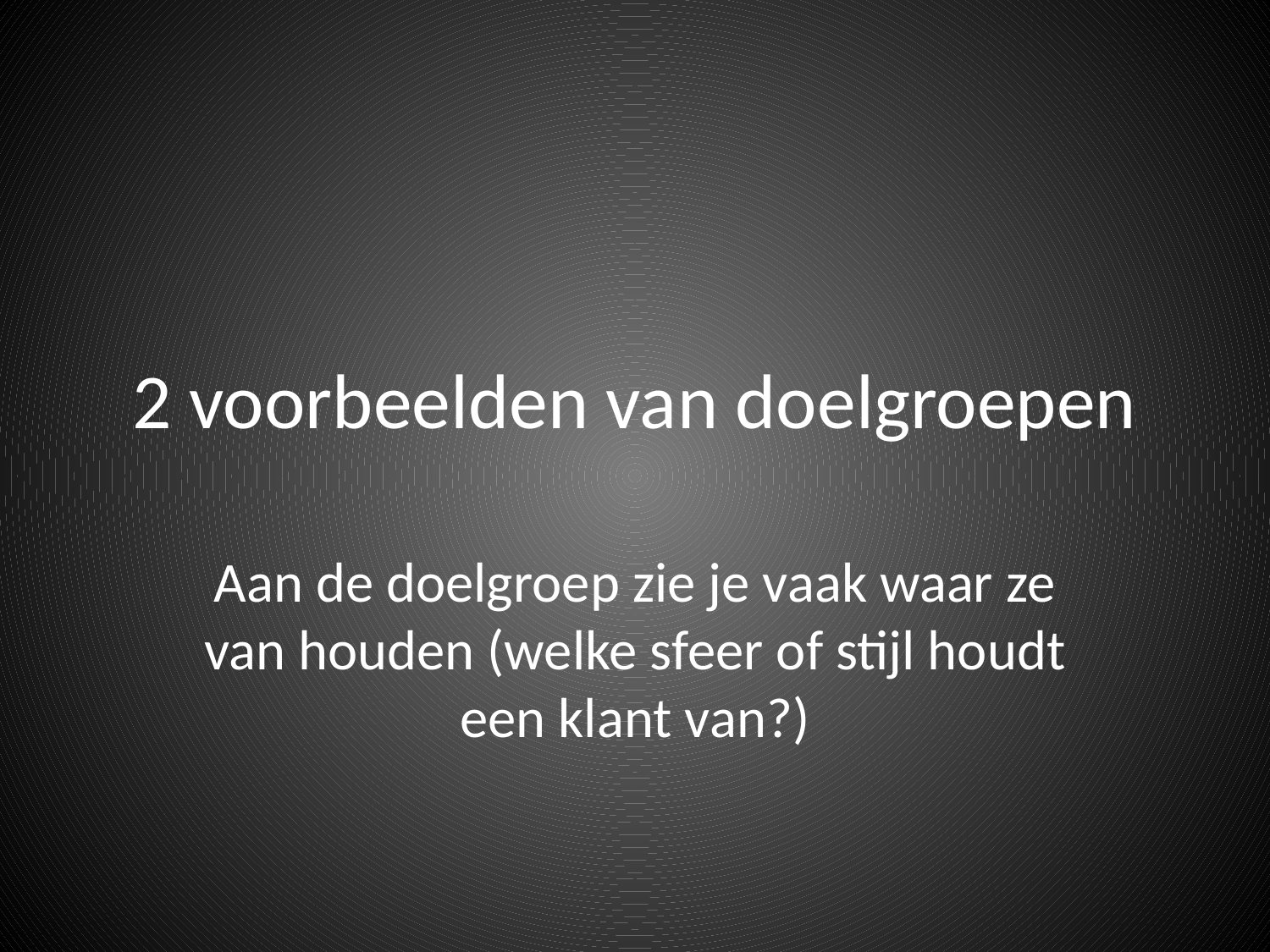

# 2 voorbeelden van doelgroepen
Aan de doelgroep zie je vaak waar ze van houden (welke sfeer of stijl houdt een klant van?)